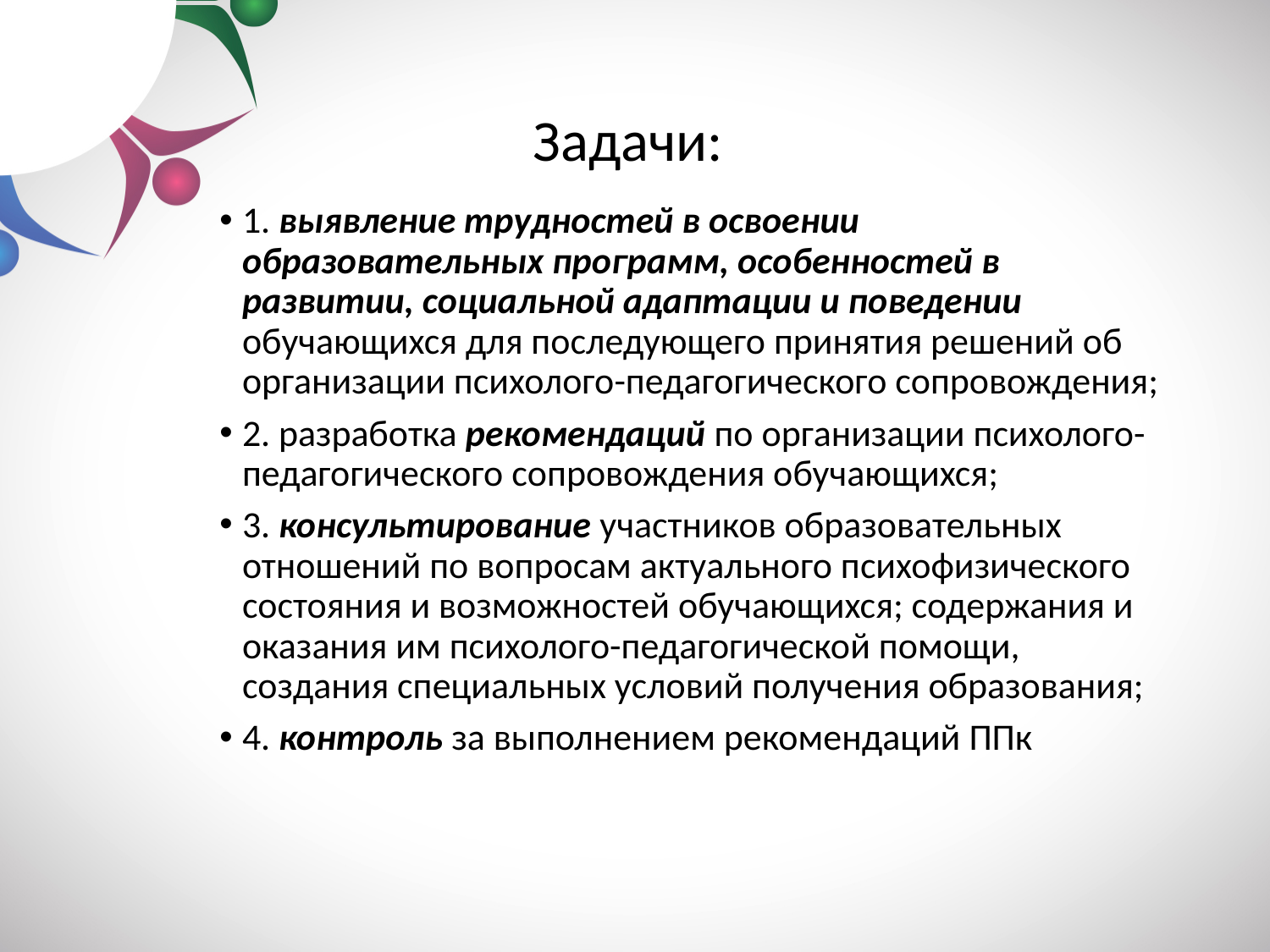

# Задачи:
1. выявление трудностей в освоении образовательных программ, особенностей в развитии, социальной адаптации и поведении обучающихся для последующего принятия решений об организации психолого-педагогического сопровождения;
2. разработка рекомендаций по организации психолого-педагогического сопровождения обучающихся;
3. консультирование участников образовательных отношений по вопросам актуального психофизического состояния и возможностей обучающихся; содержания и оказания им психолого-педагогической помощи, создания специальных условий получения образования;
4. контроль за выполнением рекомендаций ППк